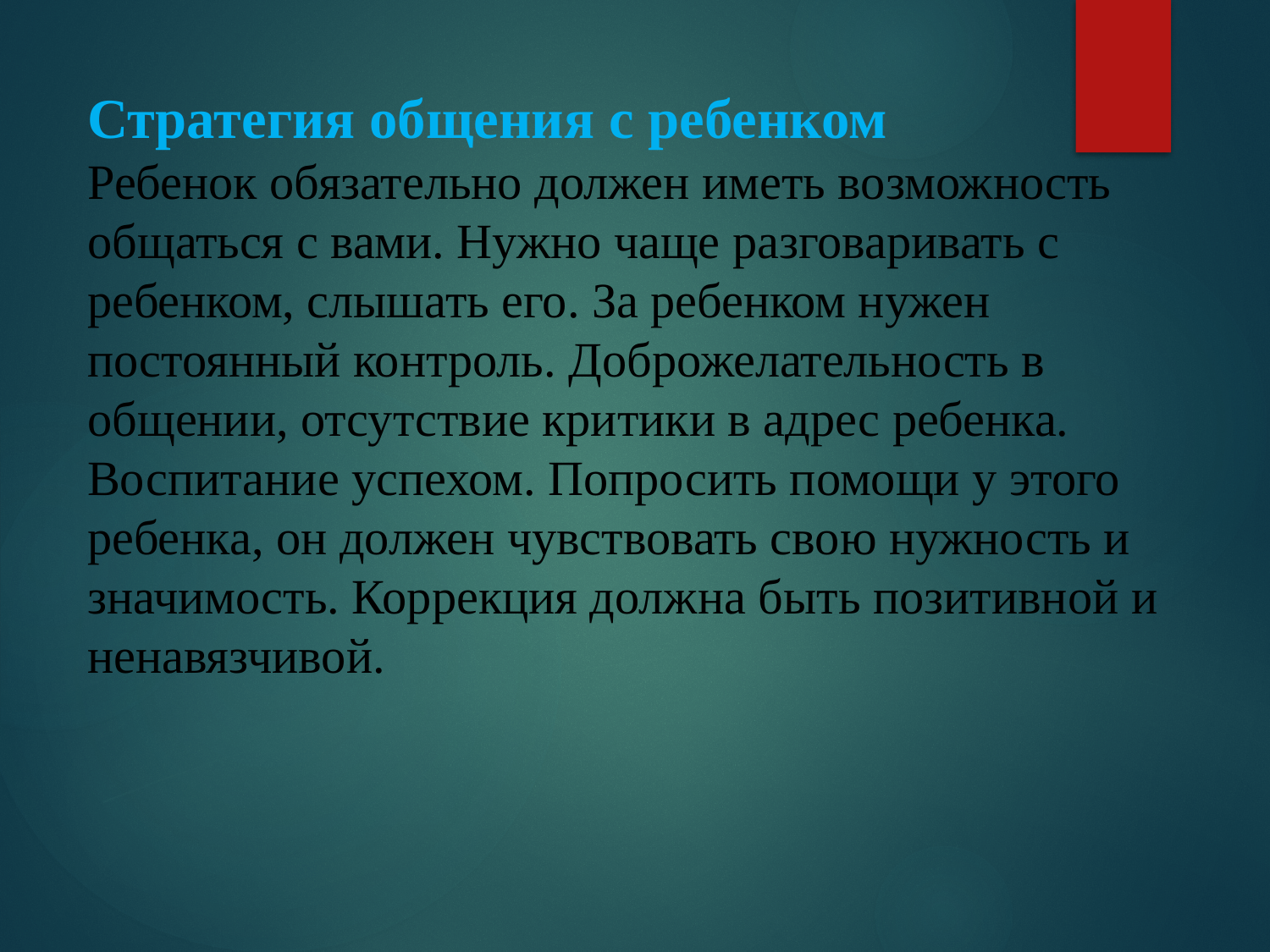

Стратегия общения с ребенком
Ребенок обязательно должен иметь возможность общаться с вами. Нужно чаще разговаривать с ребенком, слышать его. За ребенком нужен постоянный контроль. Доброжелательность в общении, отсутствие критики в адрес ребенка. Воспитание успехом. Попросить помощи у этого ребенка, он должен чувствовать свою нужность и значимость. Коррекция должна быть позитивной и ненавязчивой.